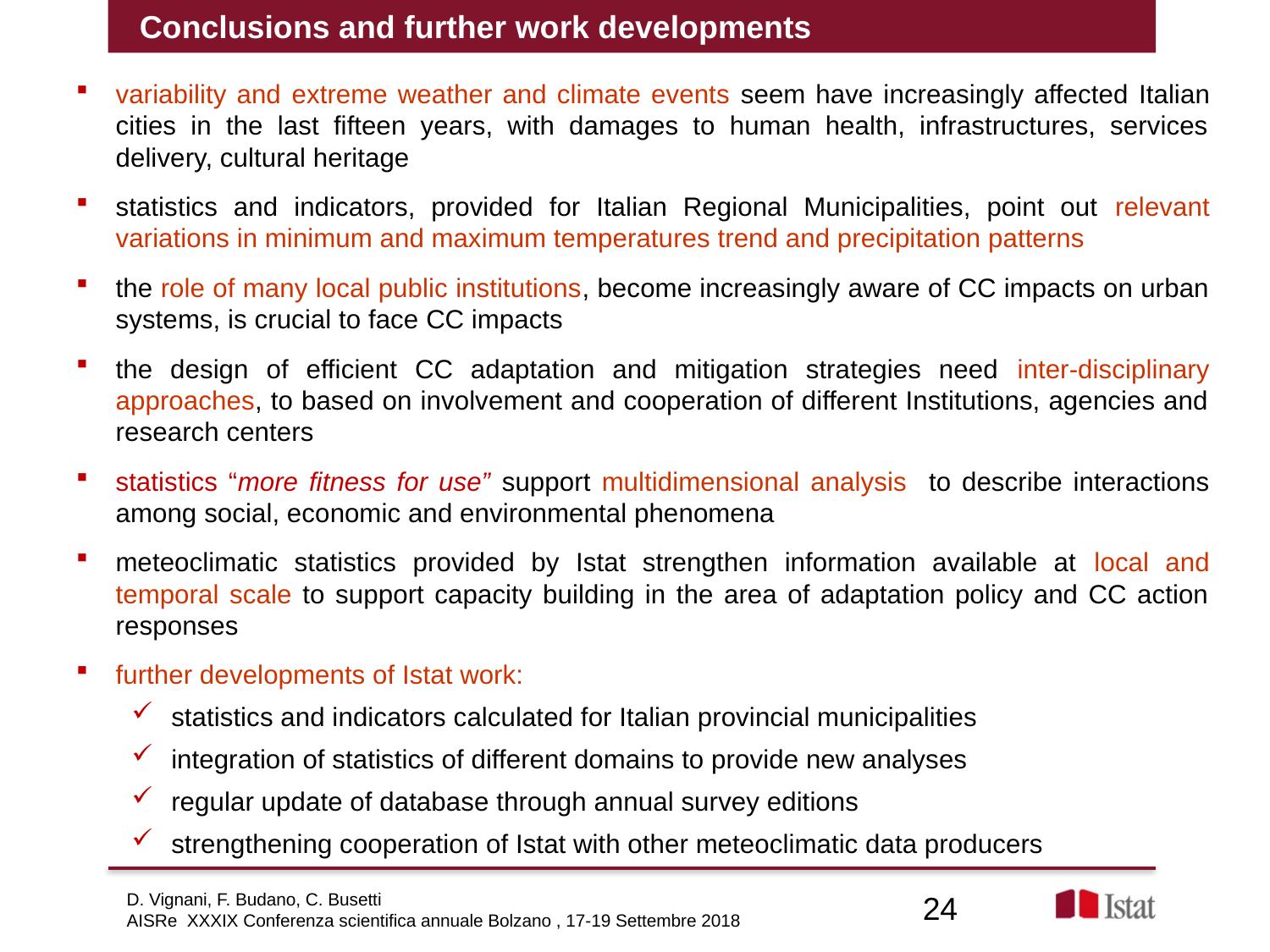

# Conclusions and further work developments
variability and extreme weather and climate events seem have increasingly affected Italian cities in the last fifteen years, with damages to human health, infrastructures, services delivery, cultural heritage
statistics and indicators, provided for Italian Regional Municipalities, point out relevant variations in minimum and maximum temperatures trend and precipitation patterns
the role of many local public institutions, become increasingly aware of CC impacts on urban systems, is crucial to face CC impacts
the design of efficient CC adaptation and mitigation strategies need inter-disciplinary approaches, to based on involvement and cooperation of different Institutions, agencies and research centers
statistics “more fitness for use” support multidimensional analysis  to describe interactions among social, economic and environmental phenomena
meteoclimatic statistics provided by Istat strengthen information available at local and temporal scale to support capacity building in the area of adaptation policy and CC action responses
further developments of Istat work:
statistics and indicators calculated for Italian provincial municipalities
integration of statistics of different domains to provide new analyses
regular update of database through annual survey editions
strengthening cooperation of Istat with other meteoclimatic data producers

D. Vignani, F. Budano, C. Busetti
AISRe  XXXIX Conferenza scientifica annuale Bolzano , 17-19 Settembre 2018
24